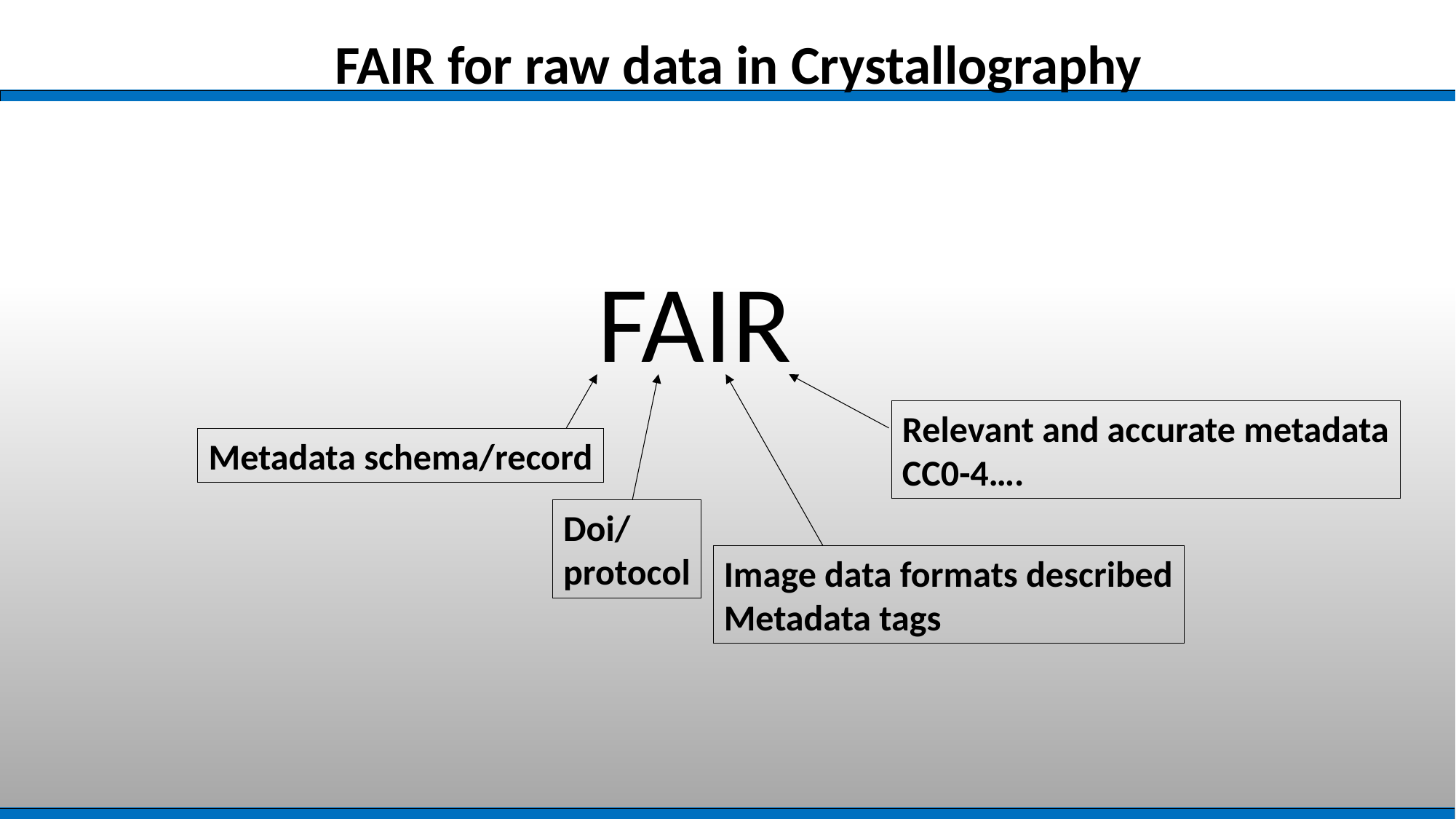

FAIR for raw data in Crystallography

FAIR
Relevant and accurate metadata
CC0-4….
Metadata schema/record
Doi/
protocol
Image data formats described
Metadata tags